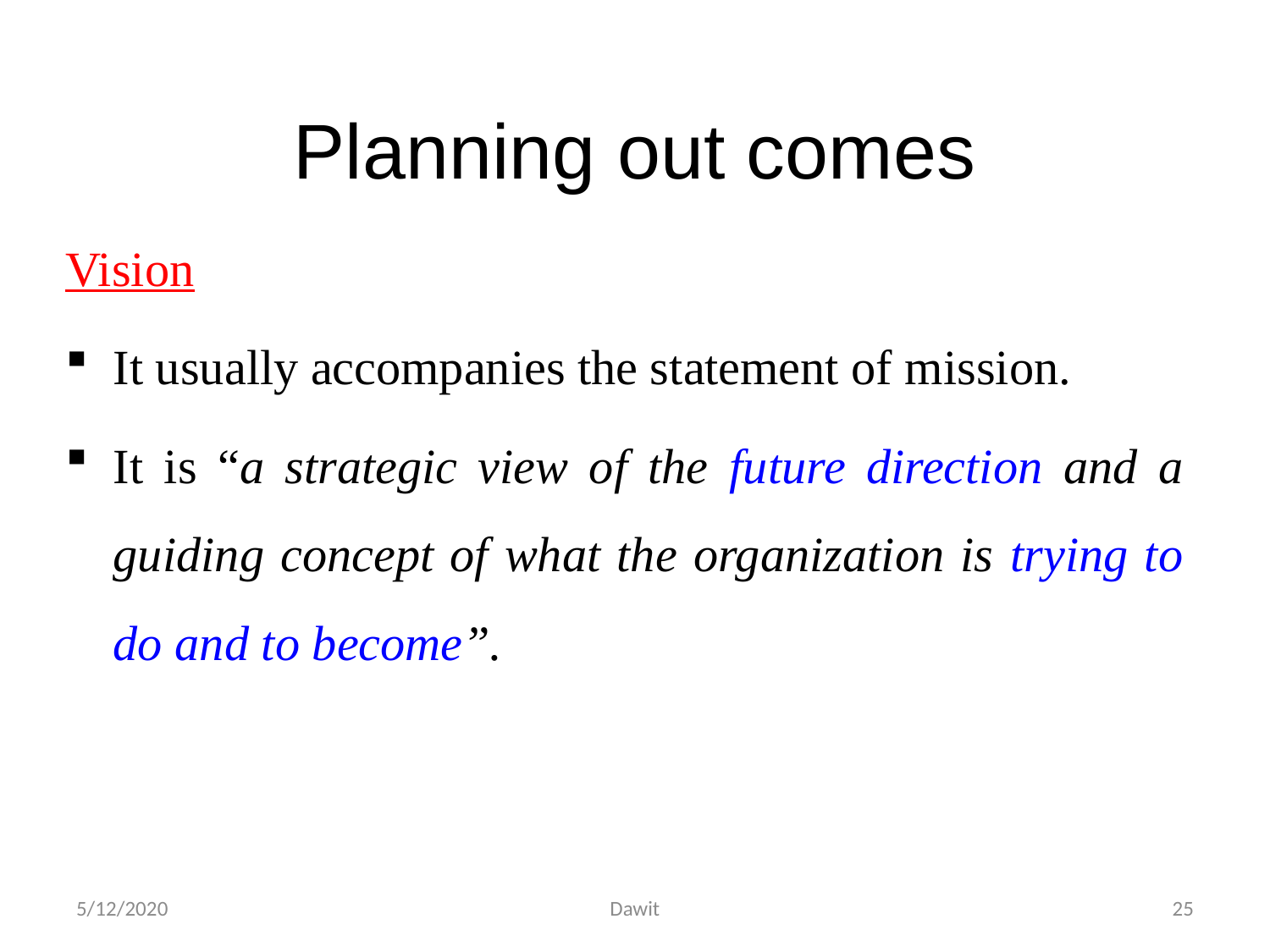

# Planning out comes
Vision
It usually accompanies the statement of mission.
It is “a strategic view of the future direction and a guiding concept of what the organization is trying to do and to become”.

5/12/2020
Dawit
25